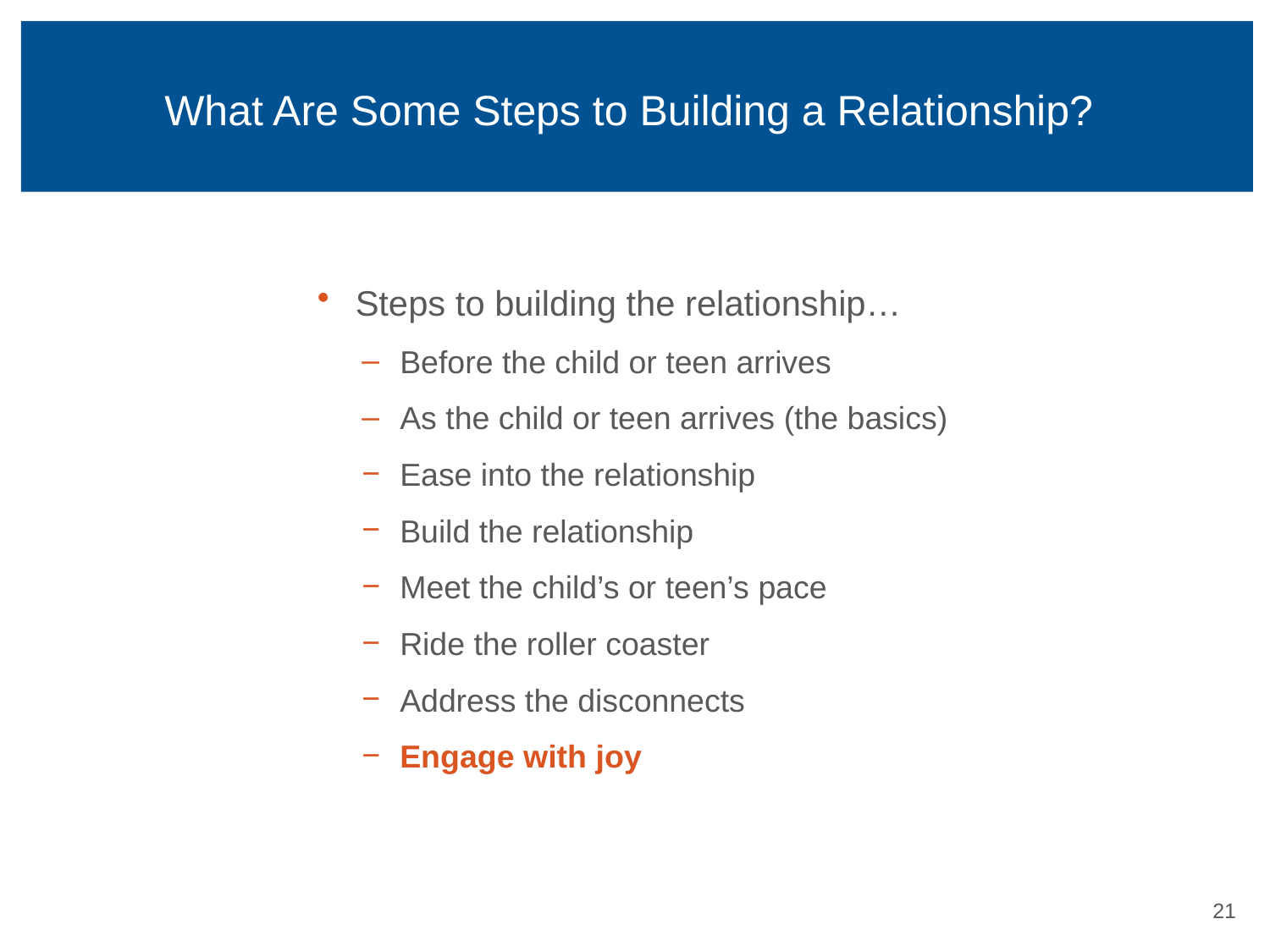

# What Are Some Steps to Building a Relationship?
Steps to building the relationship…
Before the child or teen arrives
As the child or teen arrives (the basics)
Ease into the relationship
Build the relationship
Meet the child’s or teen’s pace
Ride the roller coaster
Address the disconnects
Engage with joy
21